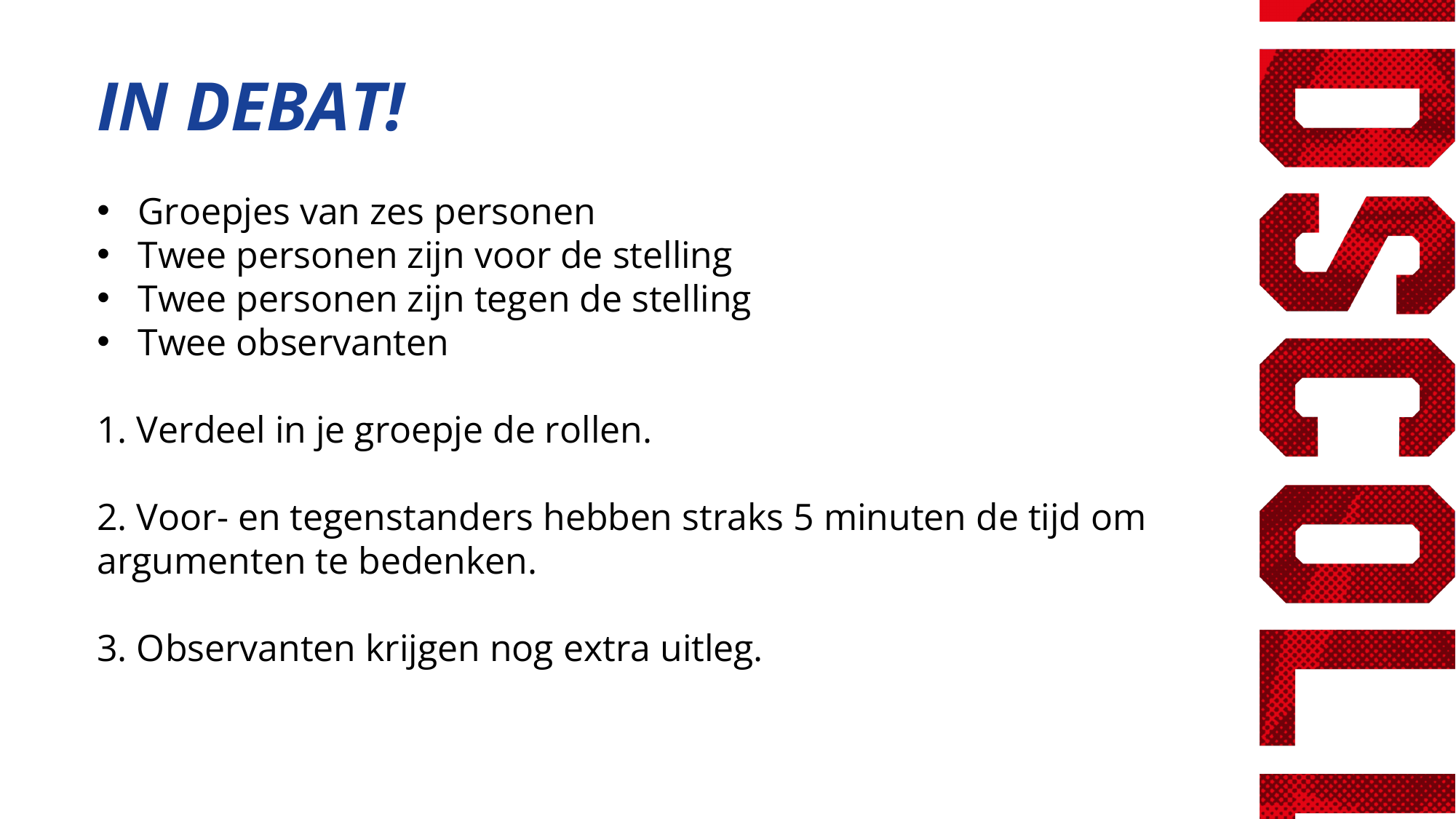

IN DEBAT!

Groepjes van zes personen
Twee personen zijn voor de stelling
Twee personen zijn tegen de stelling
Twee observanten

1. Verdeel in je groepje de rollen.

2. Voor- en tegenstanders hebben straks 5 minuten de tijd om argumenten te bedenken.

3. Observanten krijgen nog extra uitleg.